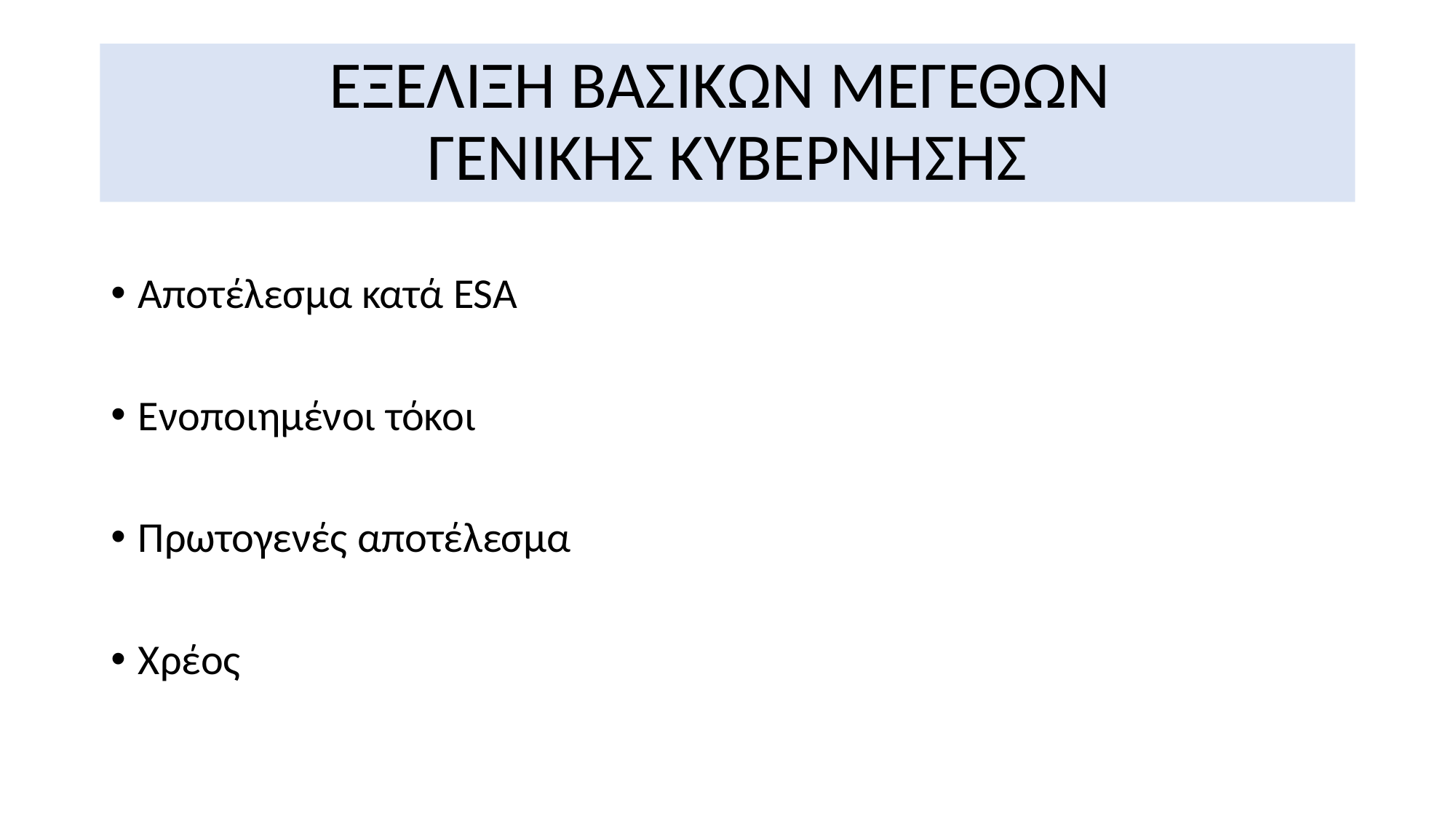

# ΕΞΕΛΙΞΗ ΒΑΣΙΚΩΝ ΜΕΓΕΘΩΝ ΓΕΝΙΚΗΣ ΚΥΒΕΡΝΗΣΗΣ
Αποτέλεσμα κατά ESA

Ενοποιημένοι τόκοι

Πρωτογενές αποτέλεσμα

Χρέος